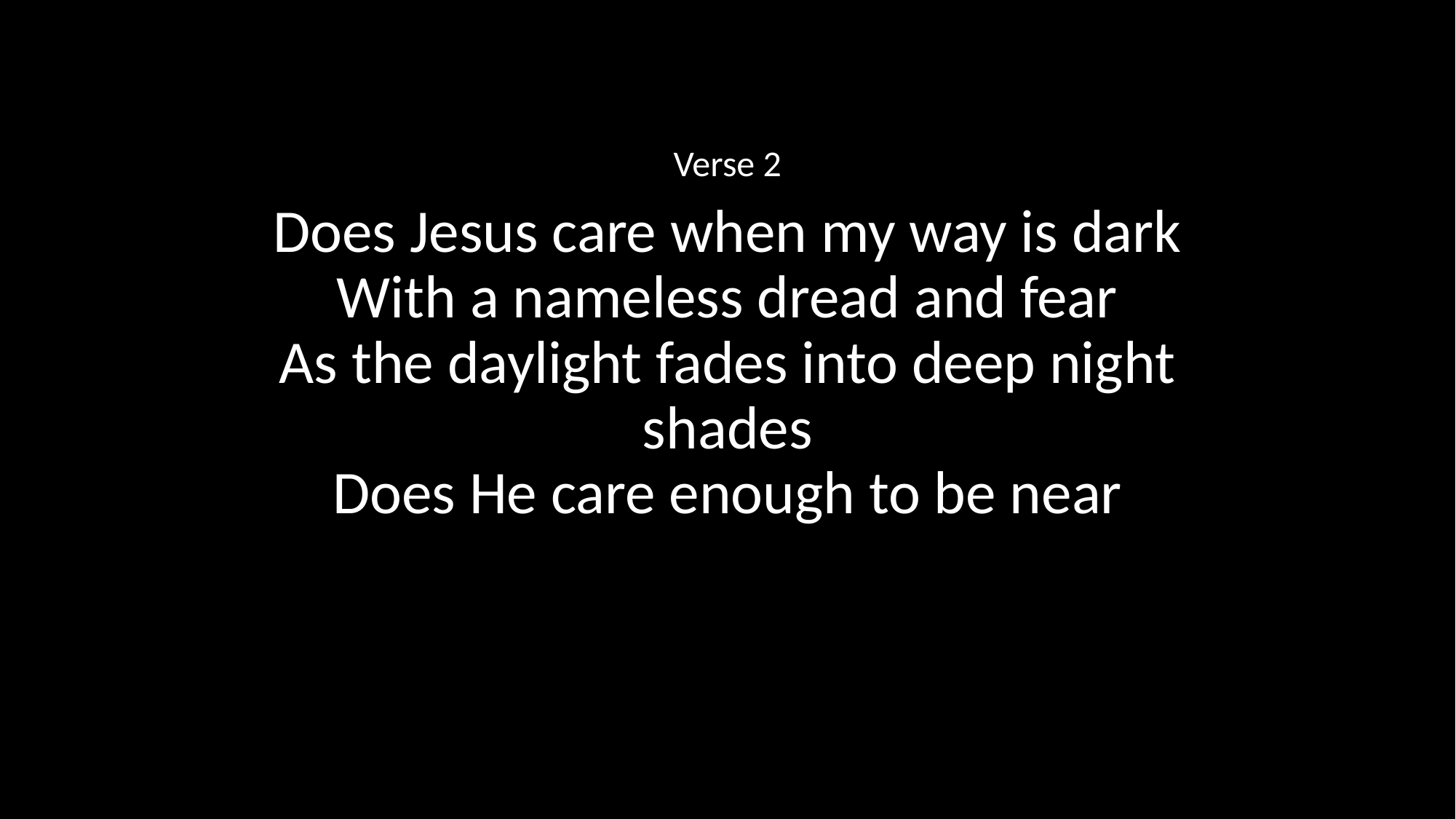

Verse 2
Does Jesus care when my way is dark
With a nameless dread and fear
As the daylight fades into deep night shades
Does He care enough to be near